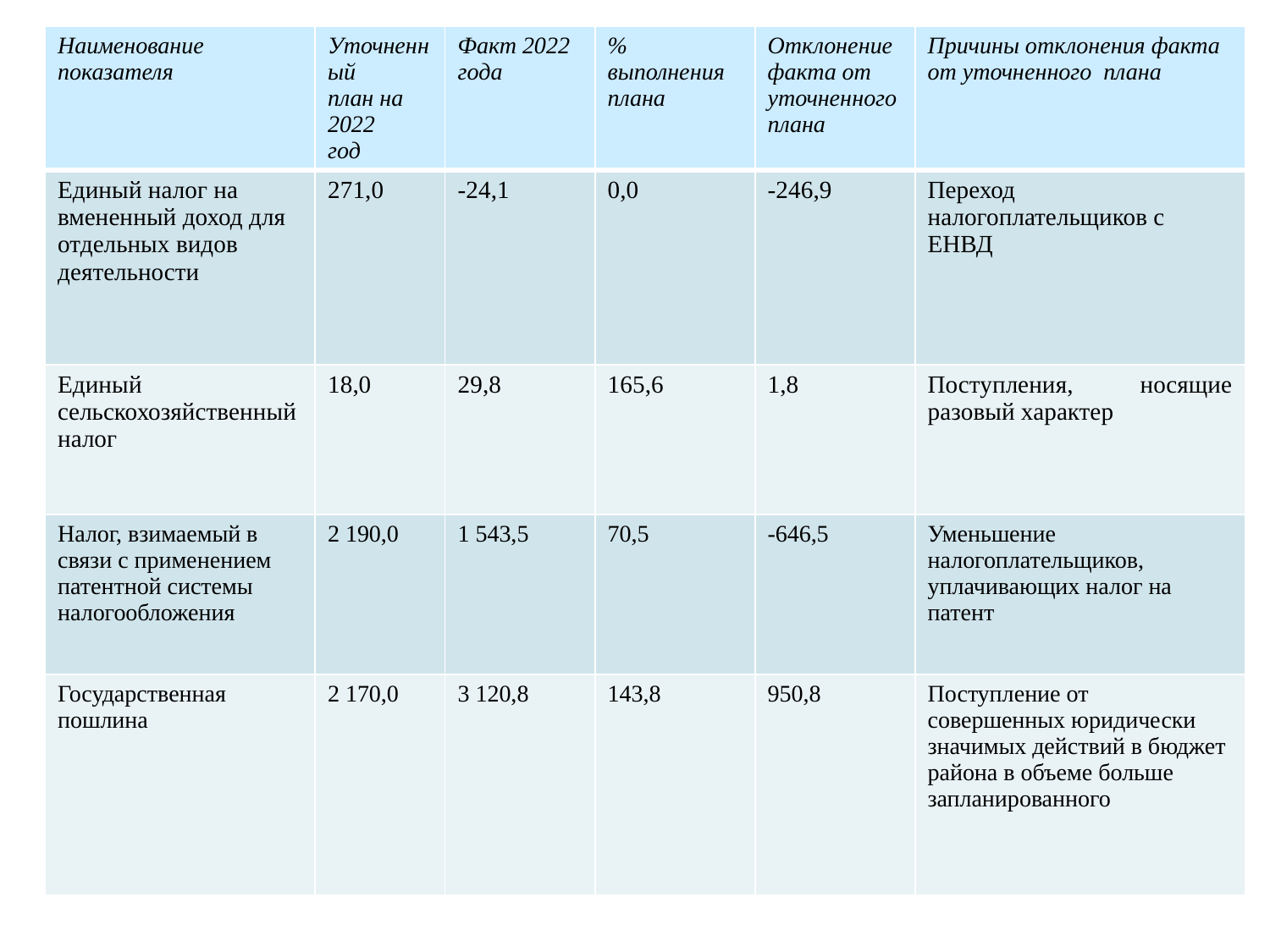

| Наименование показателя | Уточненный план на 2022 год | Факт 2022 года | % выполнения плана | Отклонение факта от уточненного плана | Причины отклонения факта от уточненного плана |
| --- | --- | --- | --- | --- | --- |
| Единый налог на вмененный доход для отдельных видов деятельности | 271,0 | -24,1 | 0,0 | -246,9 | Переход налогоплательщиков с ЕНВД |
| Единый сельскохозяйственный налог | 18,0 | 29,8 | 165,6 | 1,8 | Поступления, носящие разовый характер |
| Налог, взимаемый в связи с применением патентной системы налогообложения | 2 190,0 | 1 543,5 | 70,5 | -646,5 | Уменьшение налогоплательщиков, уплачивающих налог на патент |
| Государственная пошлина | 2 170,0 | 3 120,8 | 143,8 | 950,8 | Поступление от совершенных юридически значимых действий в бюджет района в объеме больше запланированного |